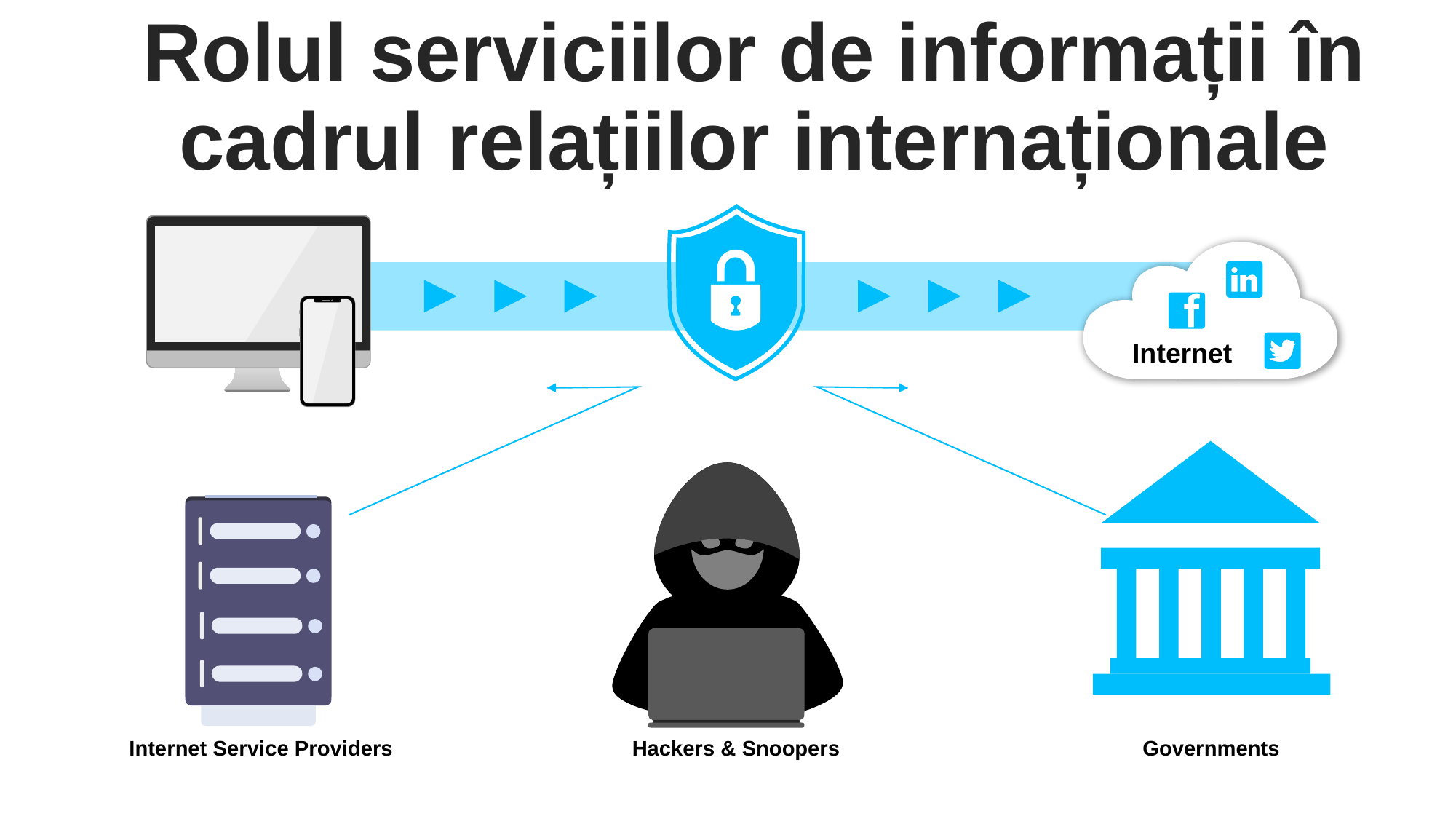

Rolul serviciilor de informații în cadrul relațiilor internaționale

Internet

Governments
Internet Service Providers
Hackers & Snoopers